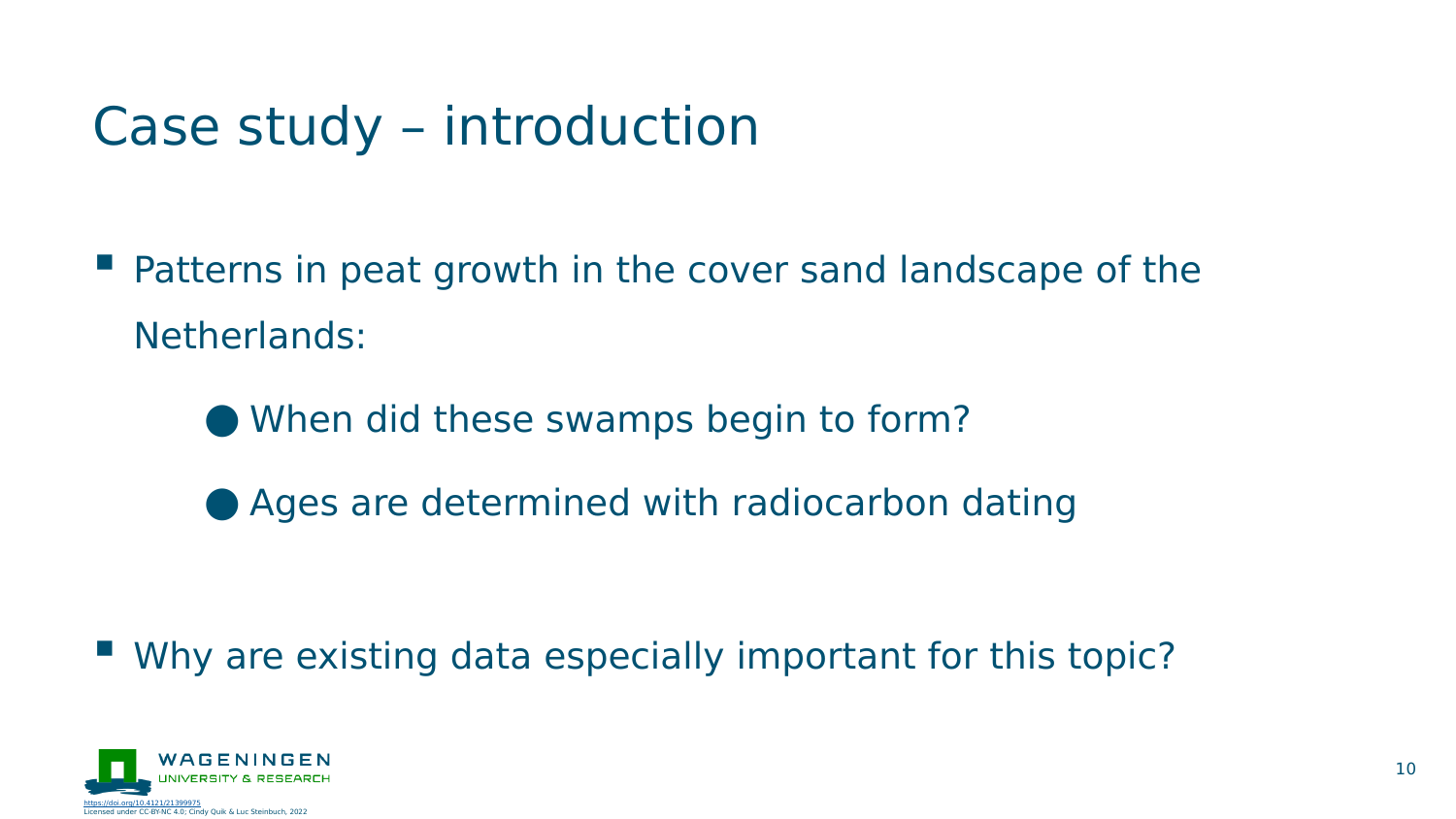

# Case study – introduction
Patterns in peat growth in the cover sand landscape of the Netherlands:
When did these swamps begin to form?
Ages are determined with radiocarbon dating
Why are existing data especially important for this topic?
10